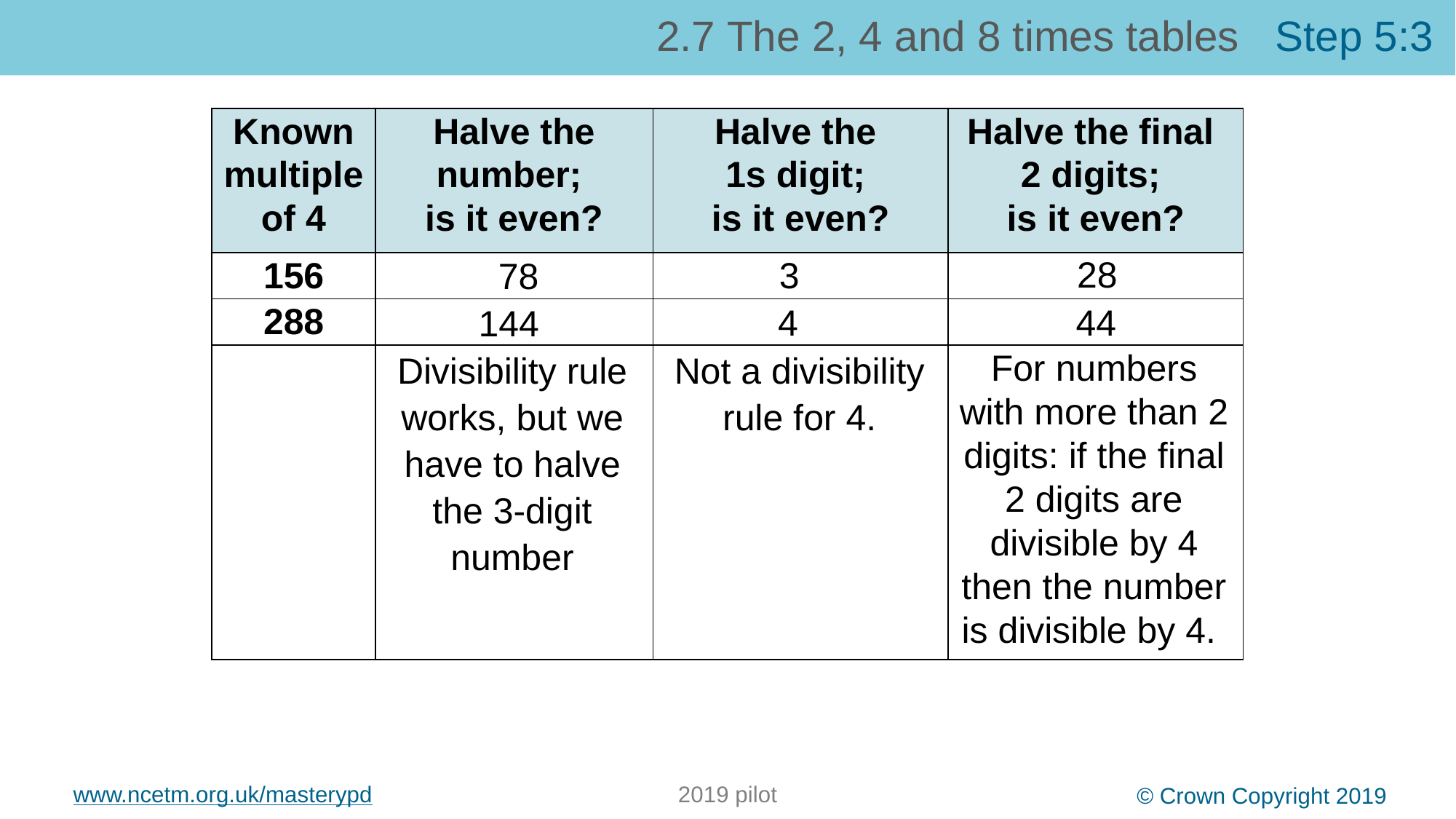

2.7 The 2, 4 and 8 times tables   Step 5:3
| Known multiple of 4 | Halve the number; is it even? | Halve the 1s digit; is it even? | Halve the final 2 digits; is it even? |
| --- | --- | --- | --- |
| 156 |  |  |  |
| 288 |  |  |  |
|  |  |  |  |
28
3
78
4
44
144
Divisibility rule works, but we have to halve the 3-digit number
Not a divisibility rule for 4.
For numbers with more than 2 digits: if the final 2 digits are divisible by 4 then the number is divisible by 4.